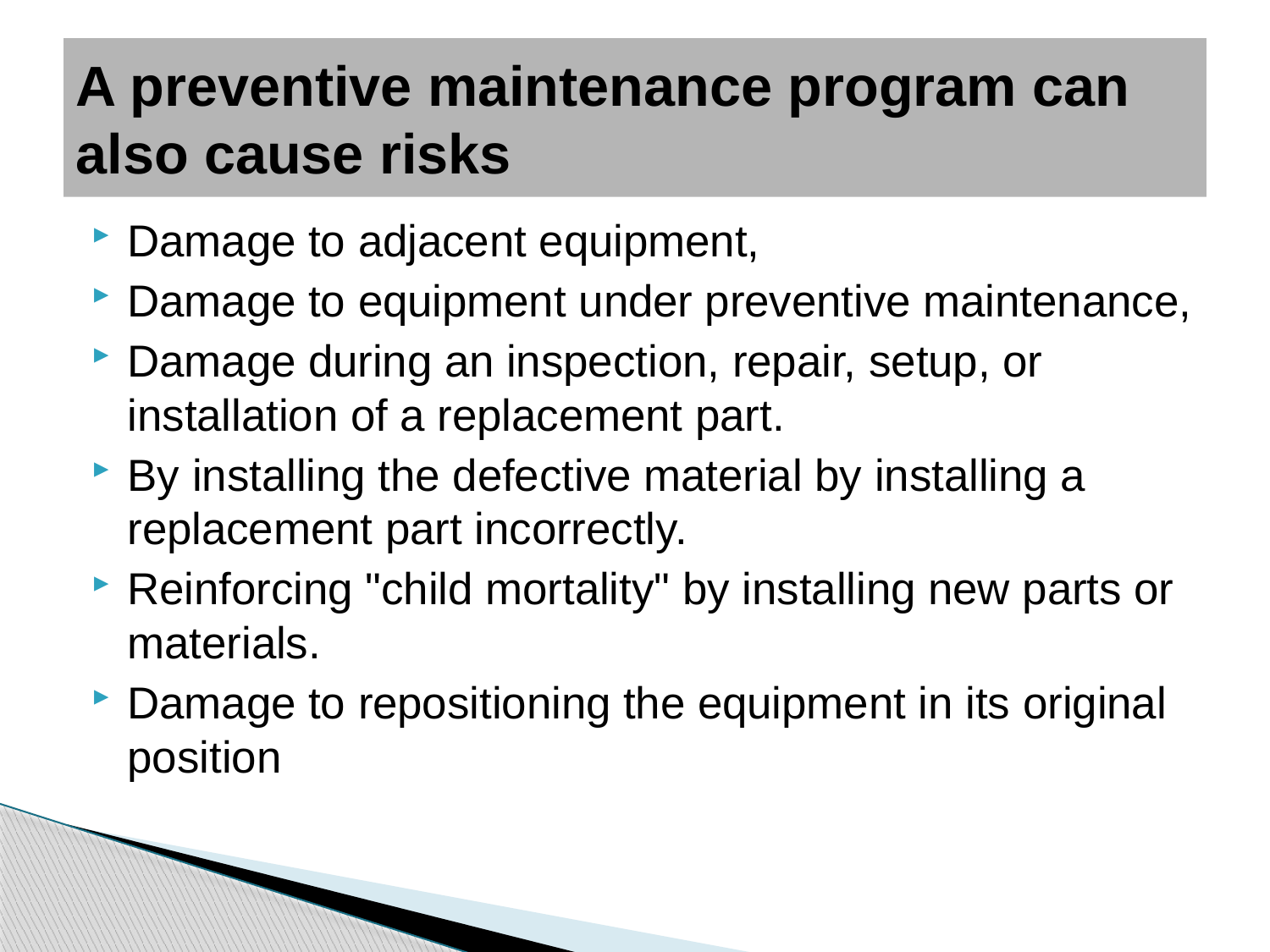

# A preventive maintenance program can also cause risks
Damage to adjacent equipment,
Damage to equipment under preventive maintenance,
Damage during an inspection, repair, setup, or installation of a replacement part.
By installing the defective material by installing a replacement part incorrectly.
Reinforcing "child mortality" by installing new parts or materials.
Damage to repositioning the equipment in its original position